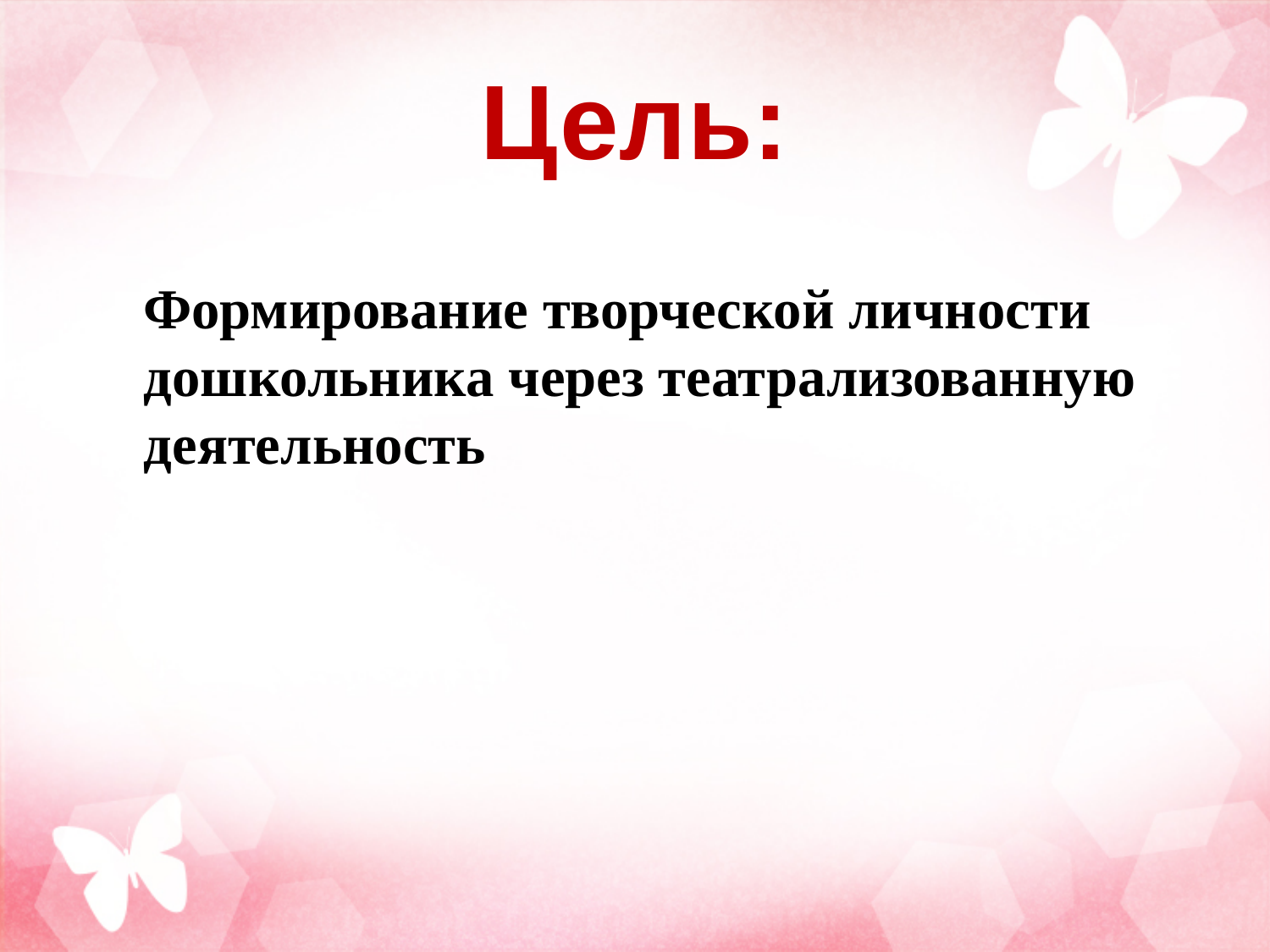

# Цель:
     Формирование творческой личности дошкольника через театрализованную деятельность